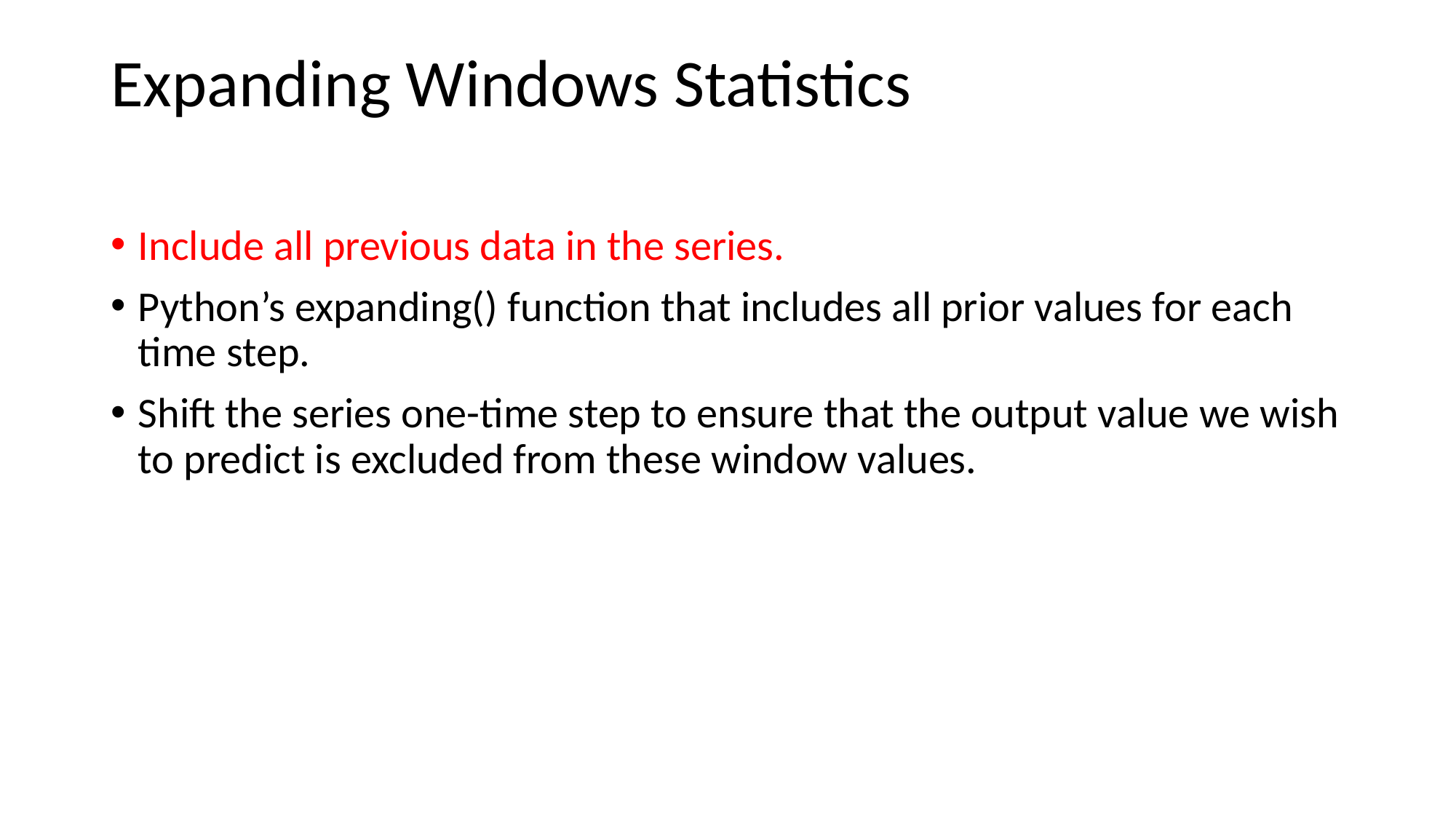

Expanding Windows Statistics
Include all previous data in the series.
Python’s expanding() function that includes all prior values for each time step.
Shift the series one-time step to ensure that the output value we wish to predict is excluded from these window values.